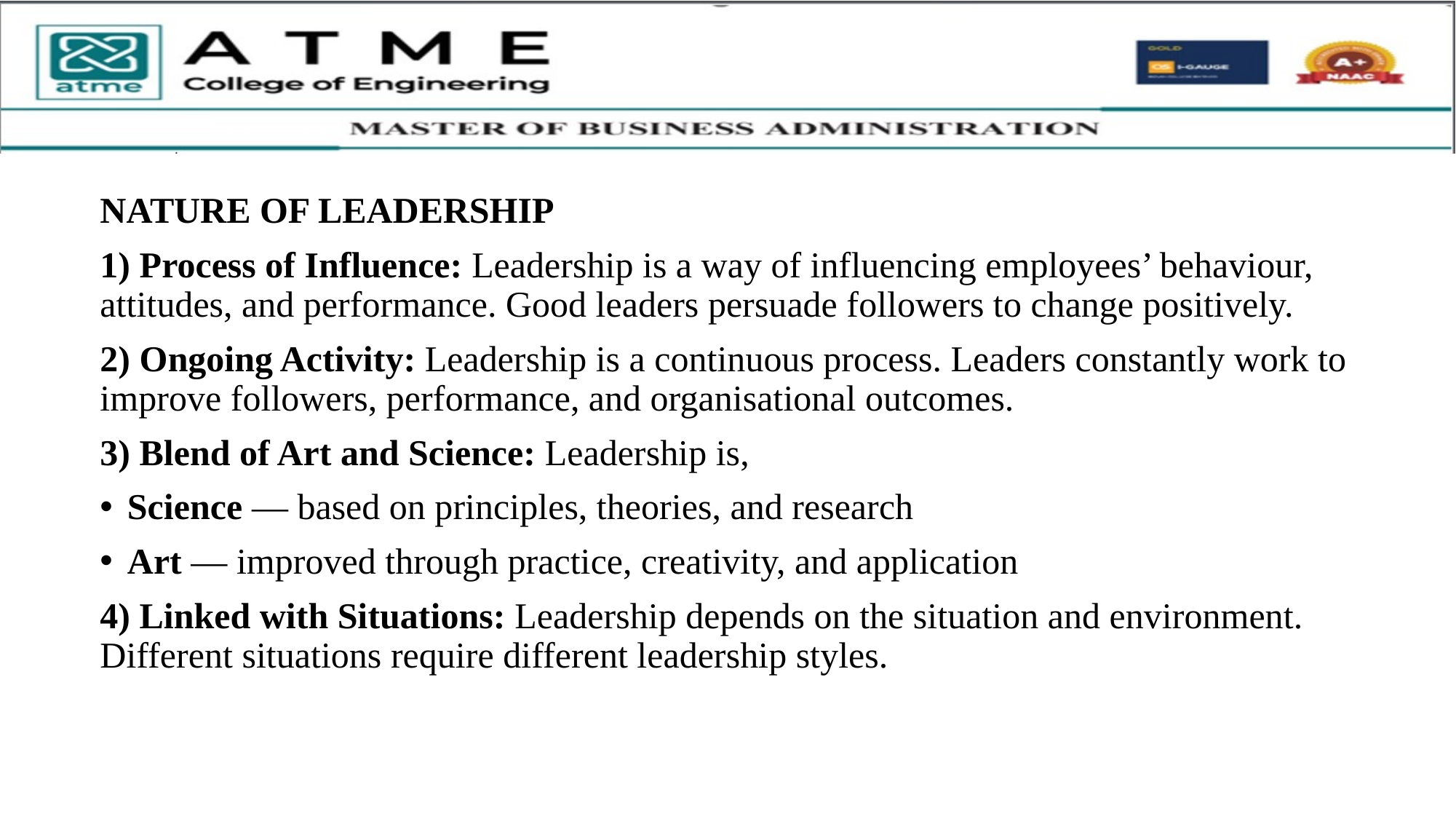

NATURE OF LEADERSHIP
1) Process of Influence: Leadership is a way of influencing employees’ behaviour, attitudes, and performance. Good leaders persuade followers to change positively.
2) Ongoing Activity: Leadership is a continuous process. Leaders constantly work to improve followers, performance, and organisational outcomes.
3) Blend of Art and Science: Leadership is,
Science — based on principles, theories, and research
Art — improved through practice, creativity, and application
4) Linked with Situations: Leadership depends on the situation and environment. Different situations require different leadership styles.